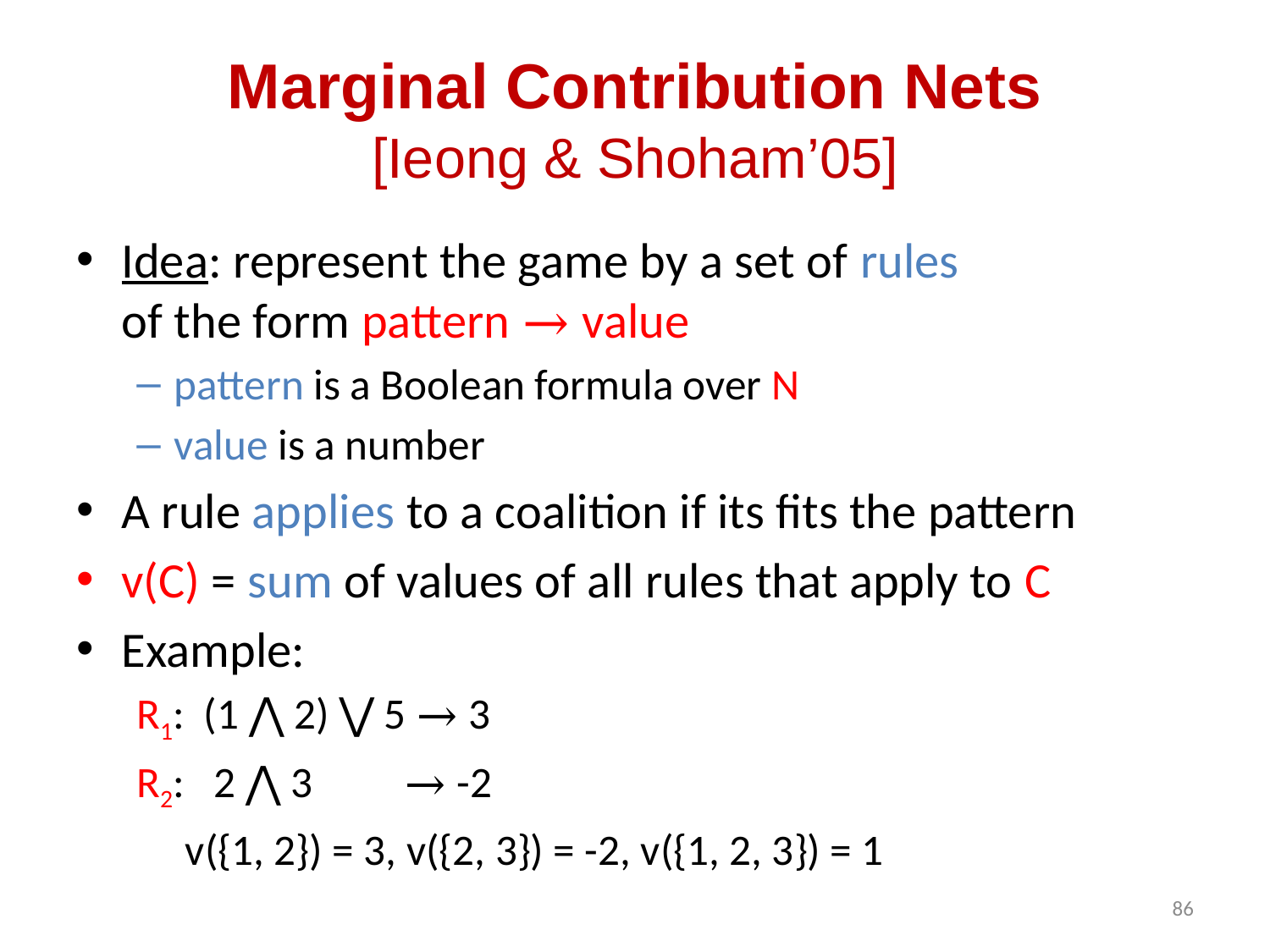

# Marginal Contribution Nets [Ieong & Shoham’05]
Idea: represent the game by a set of rules
of the form pattern → value
pattern is a Boolean formula over N
value is a number
A rule applies to a coalition if its fits the pattern
v(C) = sum of values of all rules that apply to C
Example:
R1:  (1 ⋀ 2) ⋁ 5 → 3
R2:   2 ⋀ 3          → -2
     v({1, 2}) = 3, v({2, 3}) = -2, v({1, 2, 3}) = 1

86